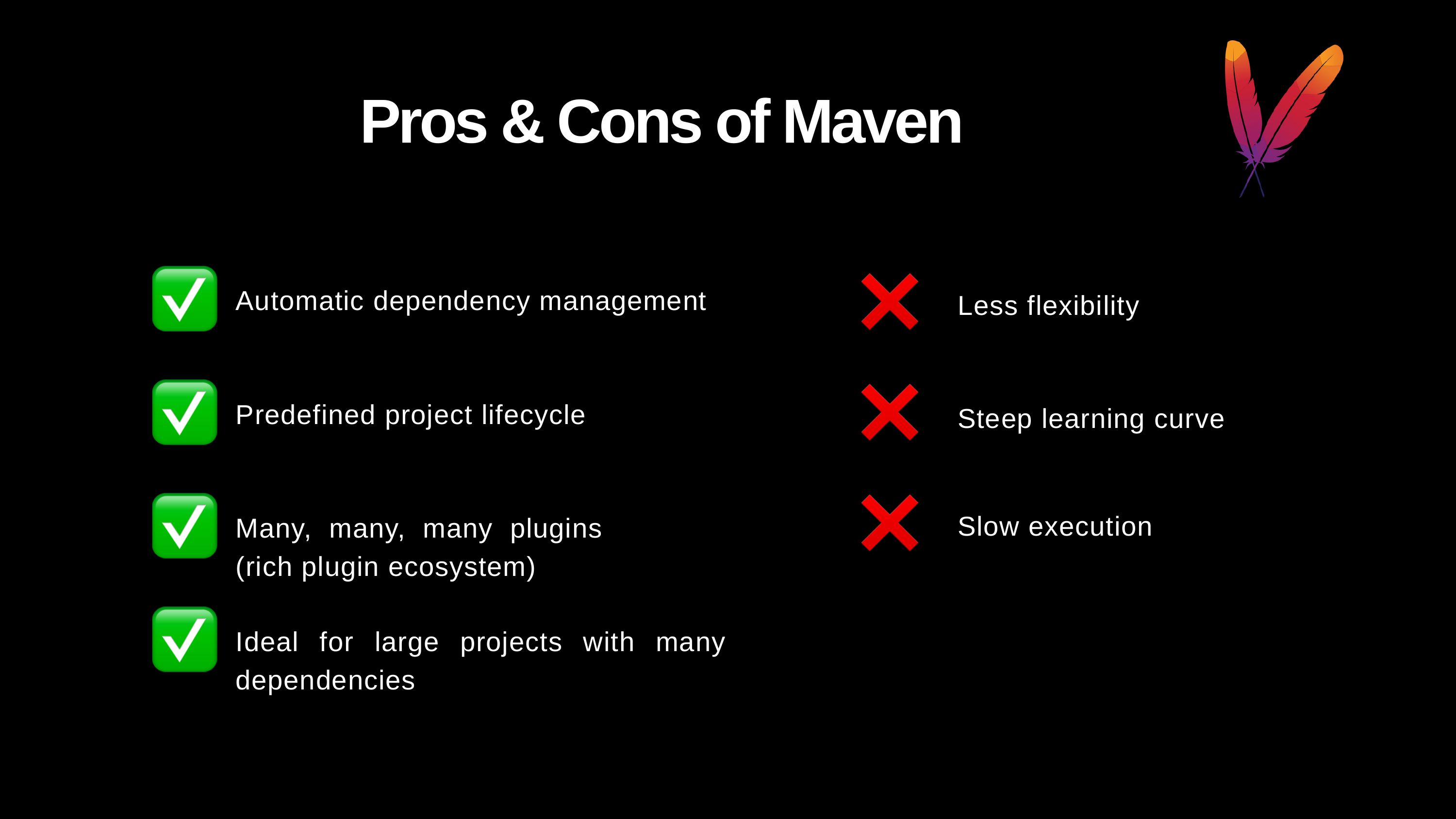

Pros & Cons of Maven

Automatic dependency management
Less flexibility

Predefined project lifecycle
Steep learning curve

Slow execution
Many, many, many plugins (rich plugin ecosystem)

Ideal for large projects with many dependencies